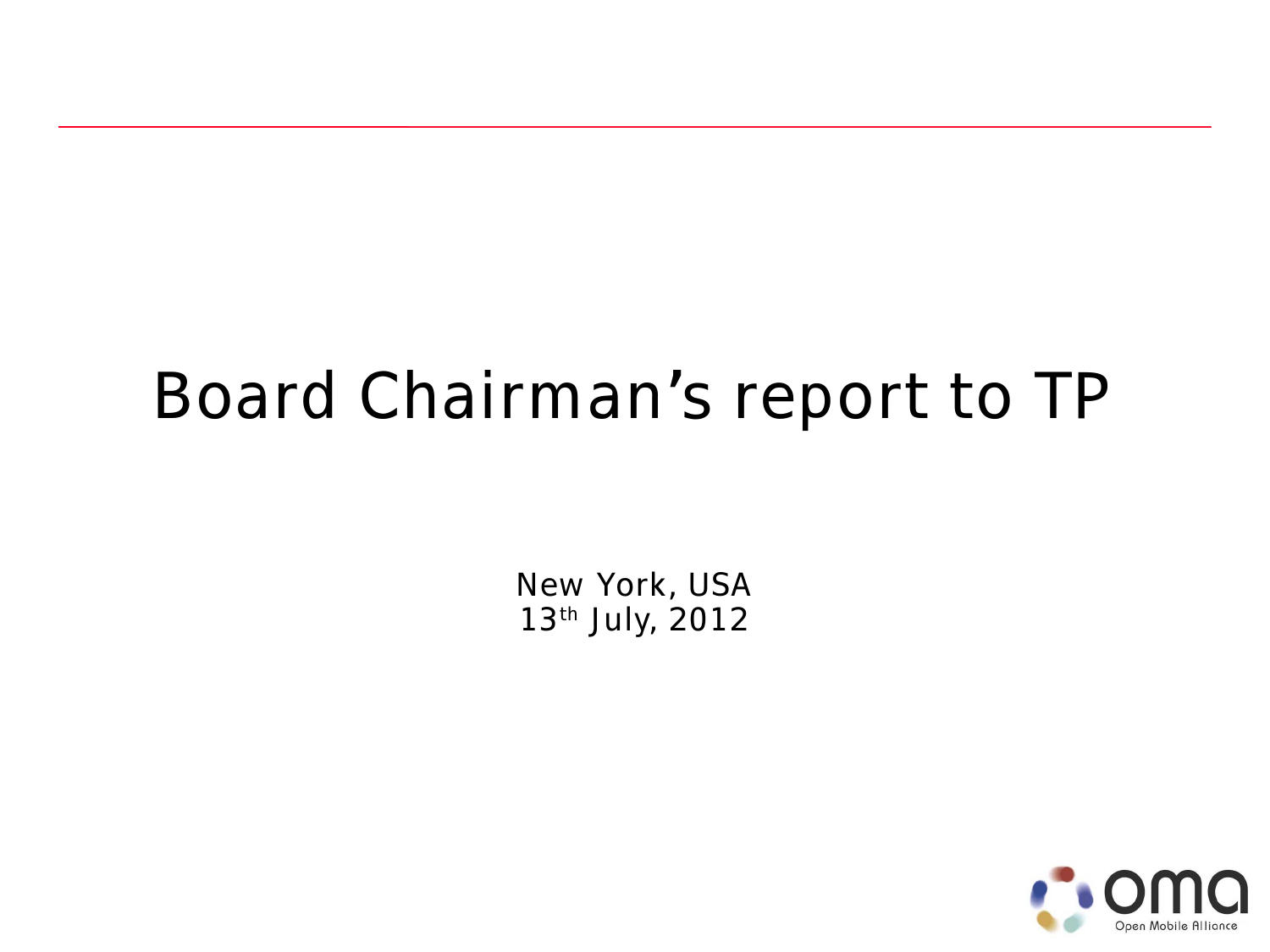

# Board Chairman’s report to TP New York, USA 13th July, 2012